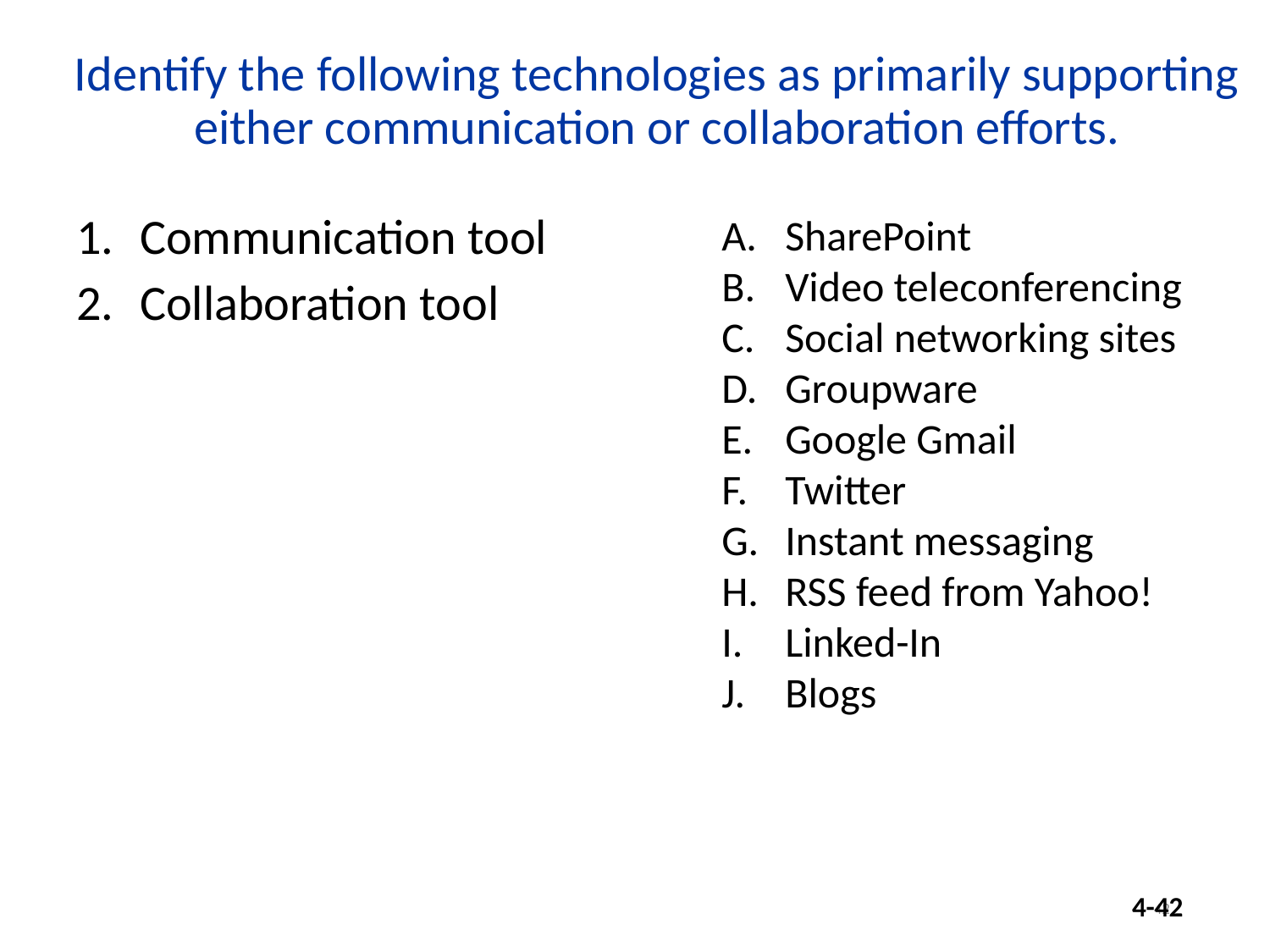

Identify the following technologies as primarily supporting either communication or collaboration efforts.
SharePoint
Video teleconferencing
Social networking sites
Groupware
Google Gmail
Twitter
Instant messaging
RSS feed from Yahoo!
Linked-In
Blogs

Communication tool
Collaboration tool
42